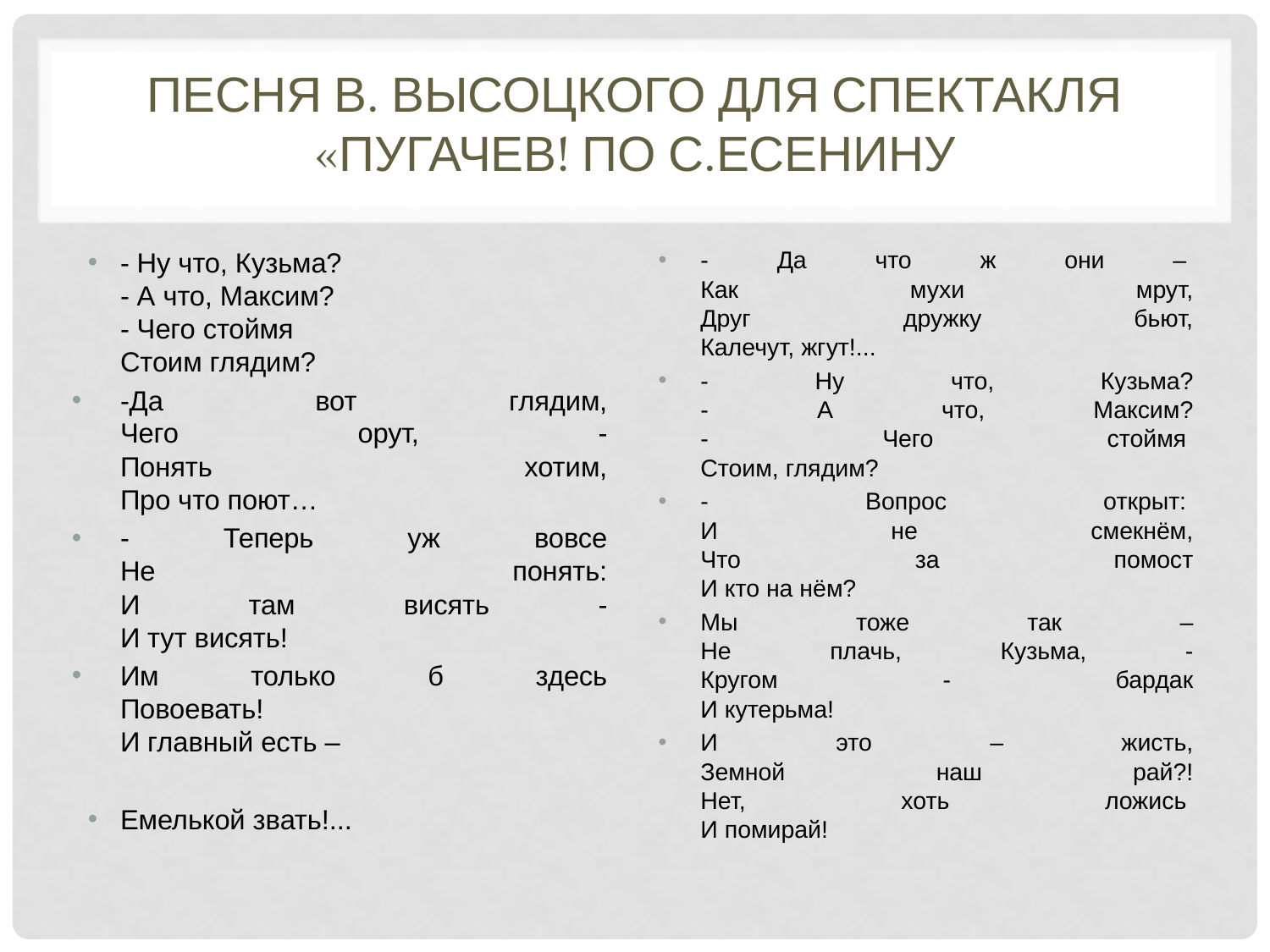

# Песня В. Высоцкого для спектакля «Пугачев! По С.Есенину
- Ну что, Кузьма?
- А что, Максим?
- Чего стоймя
Стоим глядим?
-Да вот глядим,
Чего орут, -
Понять  хотим,
Про что поют…
- Теперь уж вовсе
Не понять:
И там висять -
И тут висять!
Им только б здесь
Повоевать!
И главный есть –

Емелькой звать!...
- Да что ж они – 
Как мухи мрут,
Друг дружку бьют,
Калечут, жгут!...
- Ну что, Кузьма?
- А что, Максим?
- Чего стоймя 
Стоим, глядим?
- Вопрос открыт: 
И не смекнём,
Что за помост
И кто на нём?
Мы тоже так –
Не плачь, Кузьма, -
Кругом - бардак
И кутерьма!
И это – жисть,
Земной наш рай?!
Нет, хоть ложись 
И помирай!